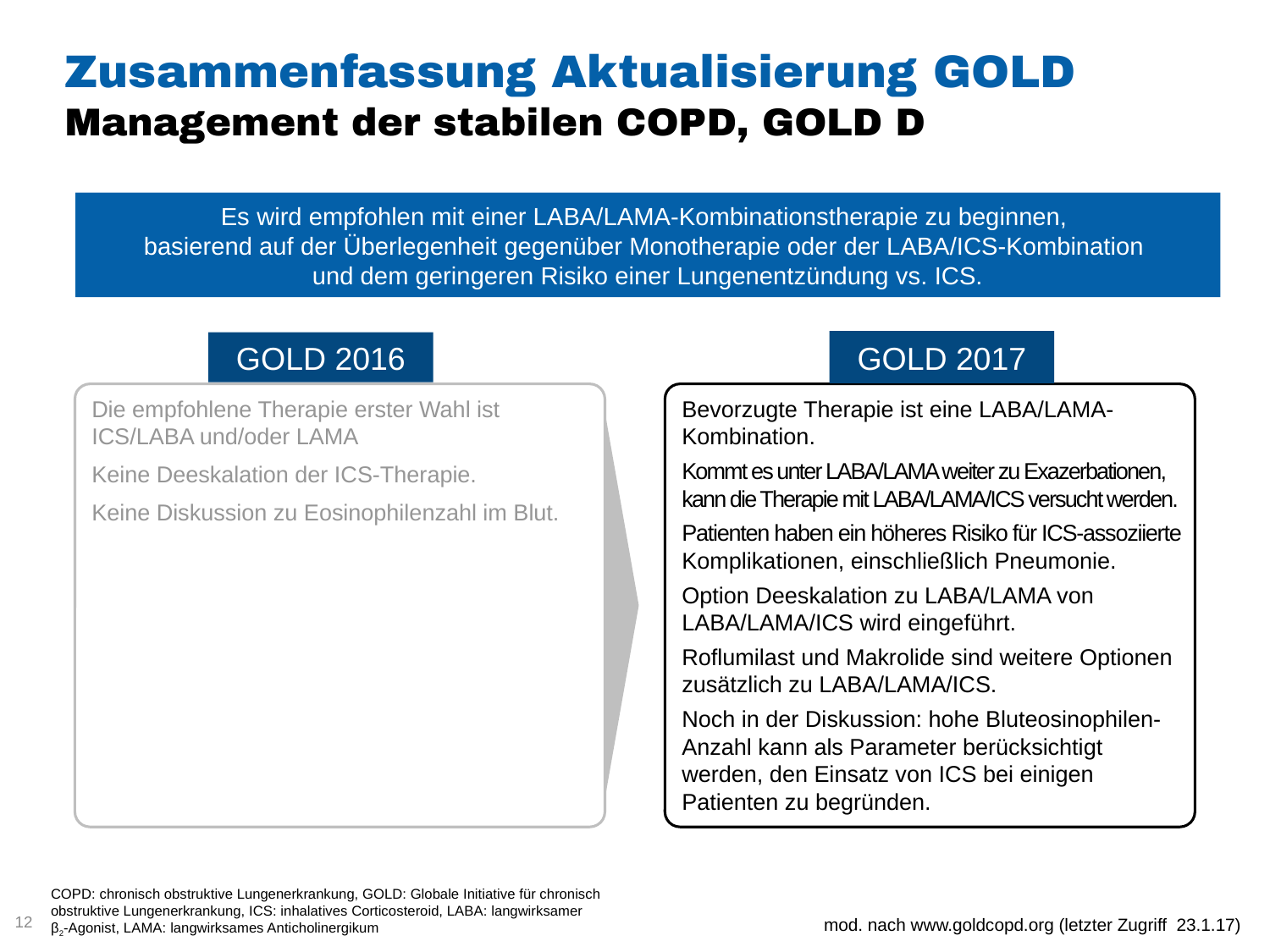

# Zusammenfassung Aktualisierung GOLD Management der stabilen COPD, GOLD D
Es wird empfohlen mit einer LABA/LAMA-Kombinationstherapie zu beginnen,
basierend auf der Überlegenheit gegenüber Monotherapie oder der LABA/ICS-Kombination
und dem geringeren Risiko einer Lungenentzündung vs. ICS.
GOLD 2017
GOLD 2016
Die empfohlene Therapie erster Wahl ist ICS/LABA und/oder LAMA
Keine Deeskalation der ICS-Therapie.
Keine Diskussion zu Eosinophilenzahl im Blut.
Bevorzugte Therapie ist eine LABA/LAMA-Kombination.
Kommt es unter LABA/LAMA weiter zu Exazerbationen, kann die Therapie mit LABA/LAMA/ICS versucht werden.
Patienten haben ein höheres Risiko für ICS-assoziierte Komplikationen, einschließlich Pneumonie.
Option Deeskalation zu LABA/LAMA von LABA/LAMA/ICS wird eingeführt.
Roflumilast und Makrolide sind weitere Optionen zusätzlich zu LABA/LAMA/ICS.
Noch in der Diskussion: hohe Bluteosinophilen-Anzahl kann als Parameter berücksichtigt werden, den Einsatz von ICS bei einigen Patienten zu begründen.

COPD: chronisch obstruktive Lungenerkrankung, GOLD: Globale Initiative für chronisch obstruktive Lungenerkrankung, ICS: inhalatives Corticosteroid, LABA: langwirksamer
β2-Agonist, LAMA: langwirksames Anticholinergikum
12
mod. nach www.goldcopd.org (letzter Zugriff  23.1.17)